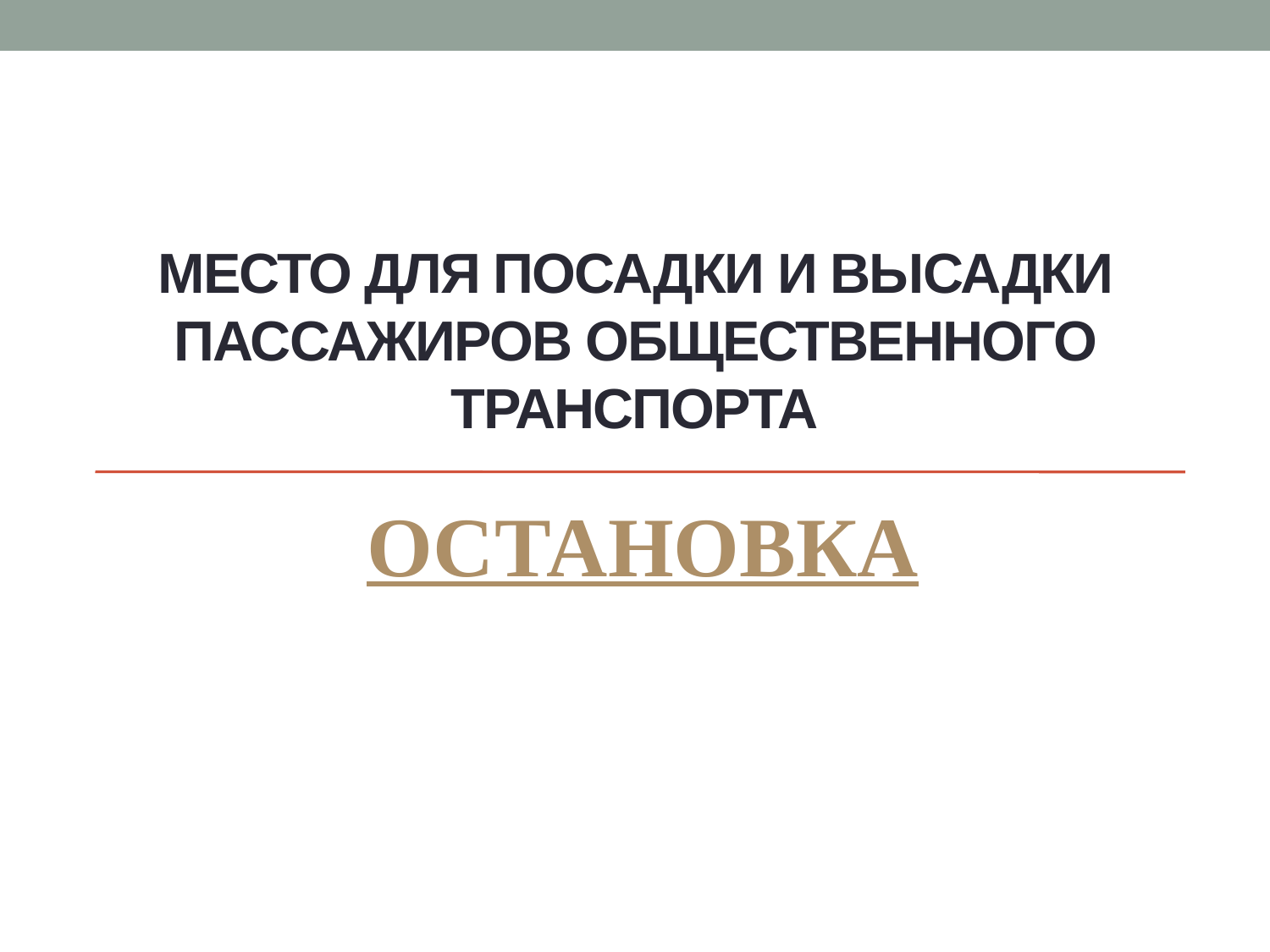

# Место для посадки и высадки пассажиров общественного транспорта
ОСТАНОВКА